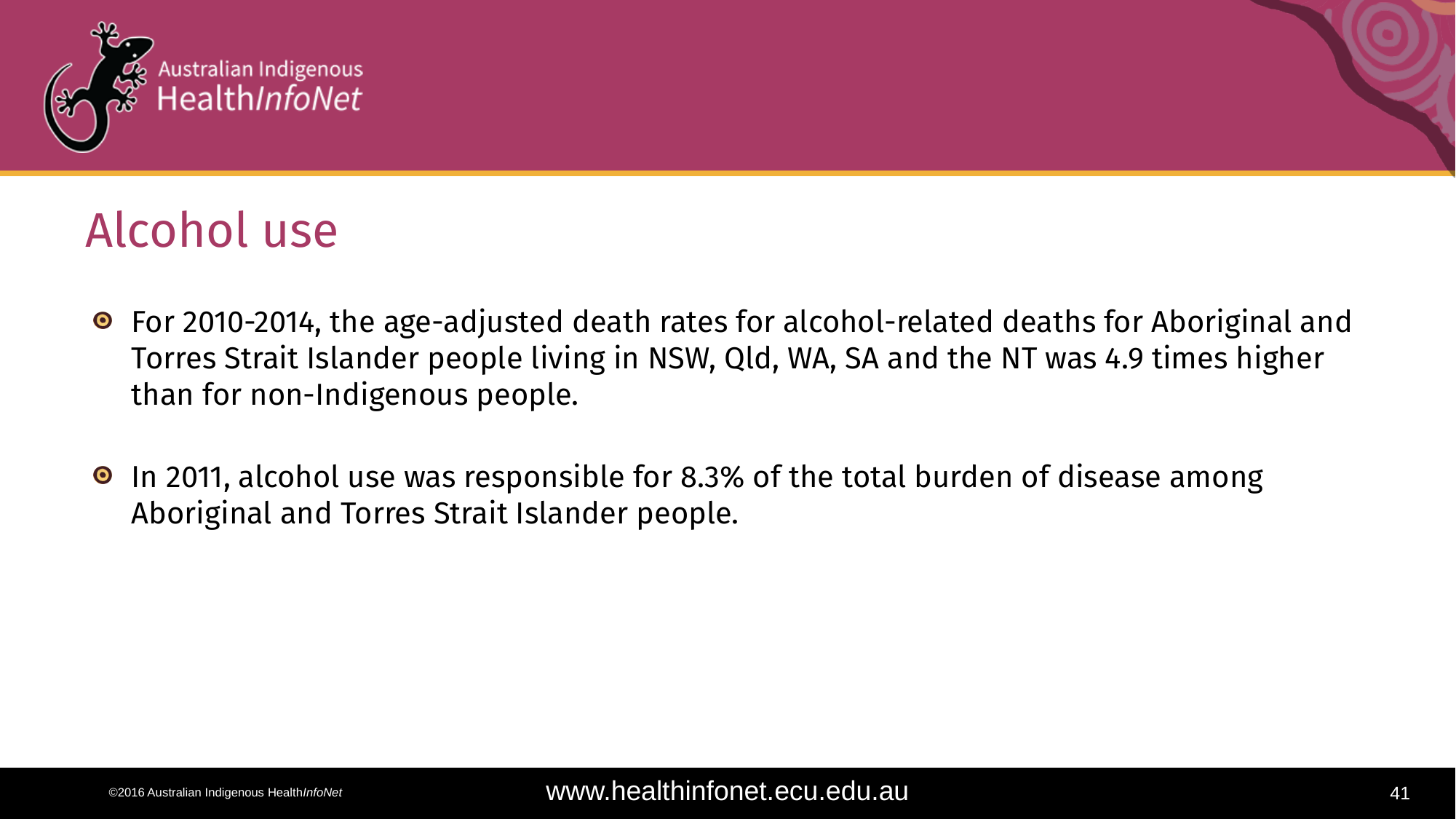

# Alcohol use
For 2010-2014, the age-adjusted death rates for alcohol-related deaths for Aboriginal and Torres Strait Islander people living in NSW, Qld, WA, SA and the NT was 4.9 times higher than for non-Indigenous people.
In 2011, alcohol use was responsible for 8.3% of the total burden of disease among Aboriginal and Torres Strait Islander people.